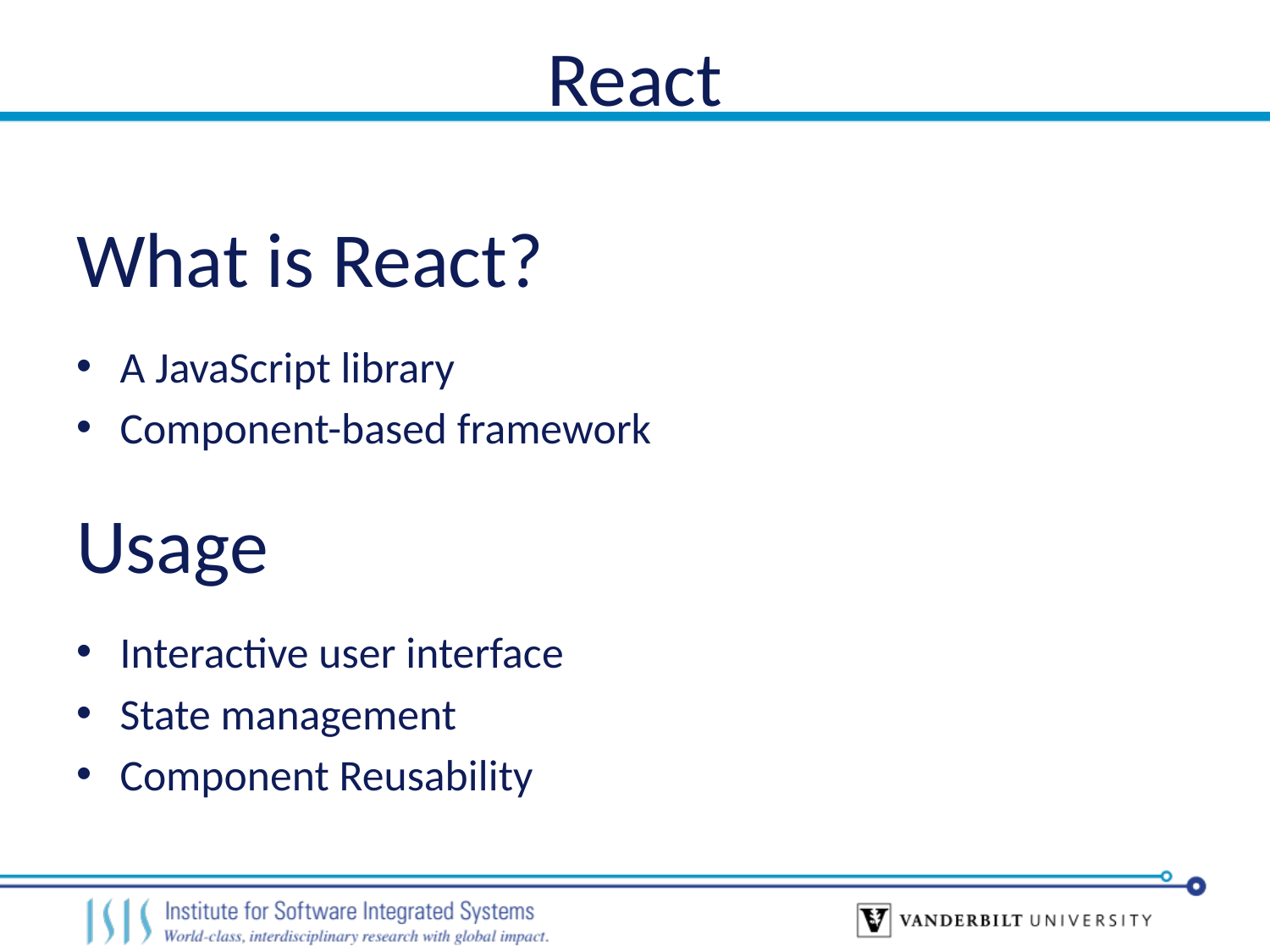

# React

What is React?

A JavaScript library
Component-based framework

Usage

Interactive user interface
State management
Component Reusability